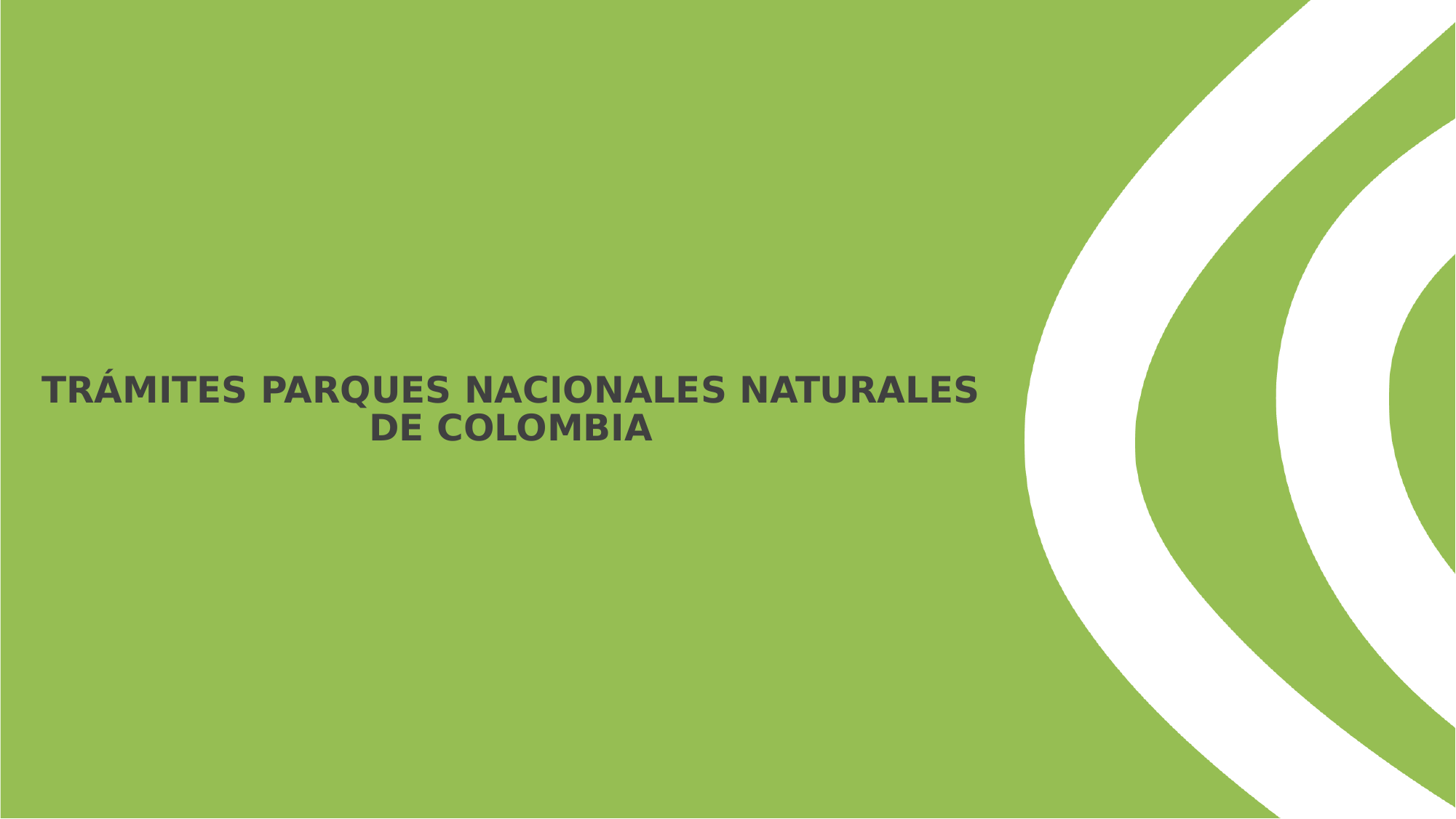

# TRÁMITES PARQUES NACIONALES NATURALES DE COLOMBIA